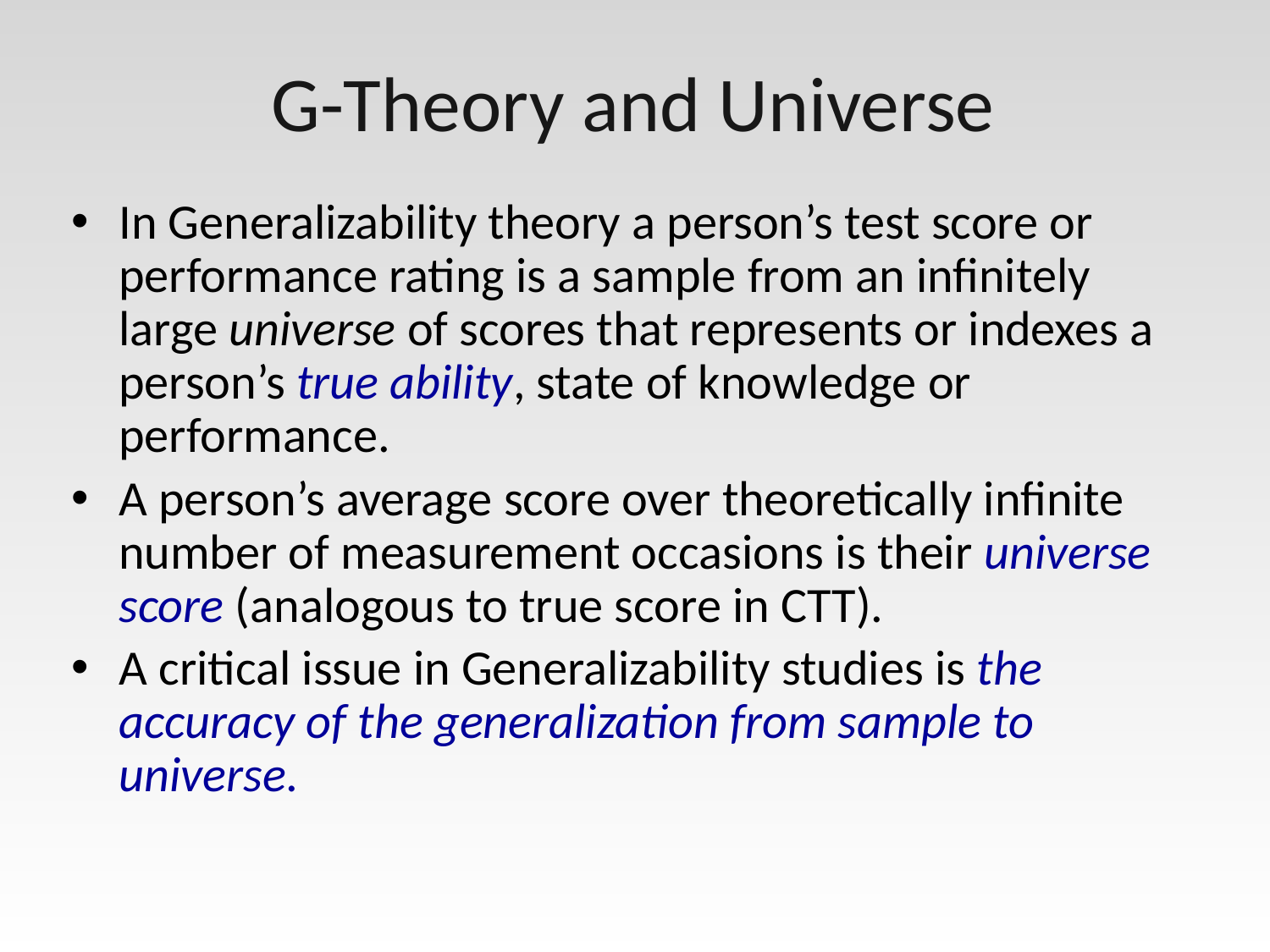

# G-Theory and Universe
In Generalizability theory a person’s test score or performance rating is a sample from an infinitely large universe of scores that represents or indexes a person’s true ability, state of knowledge or performance.
A person’s average score over theoretically infinite number of measurement occasions is their universe score (analogous to true score in CTT).
A critical issue in Generalizability studies is the accuracy of the generalization from sample to universe.